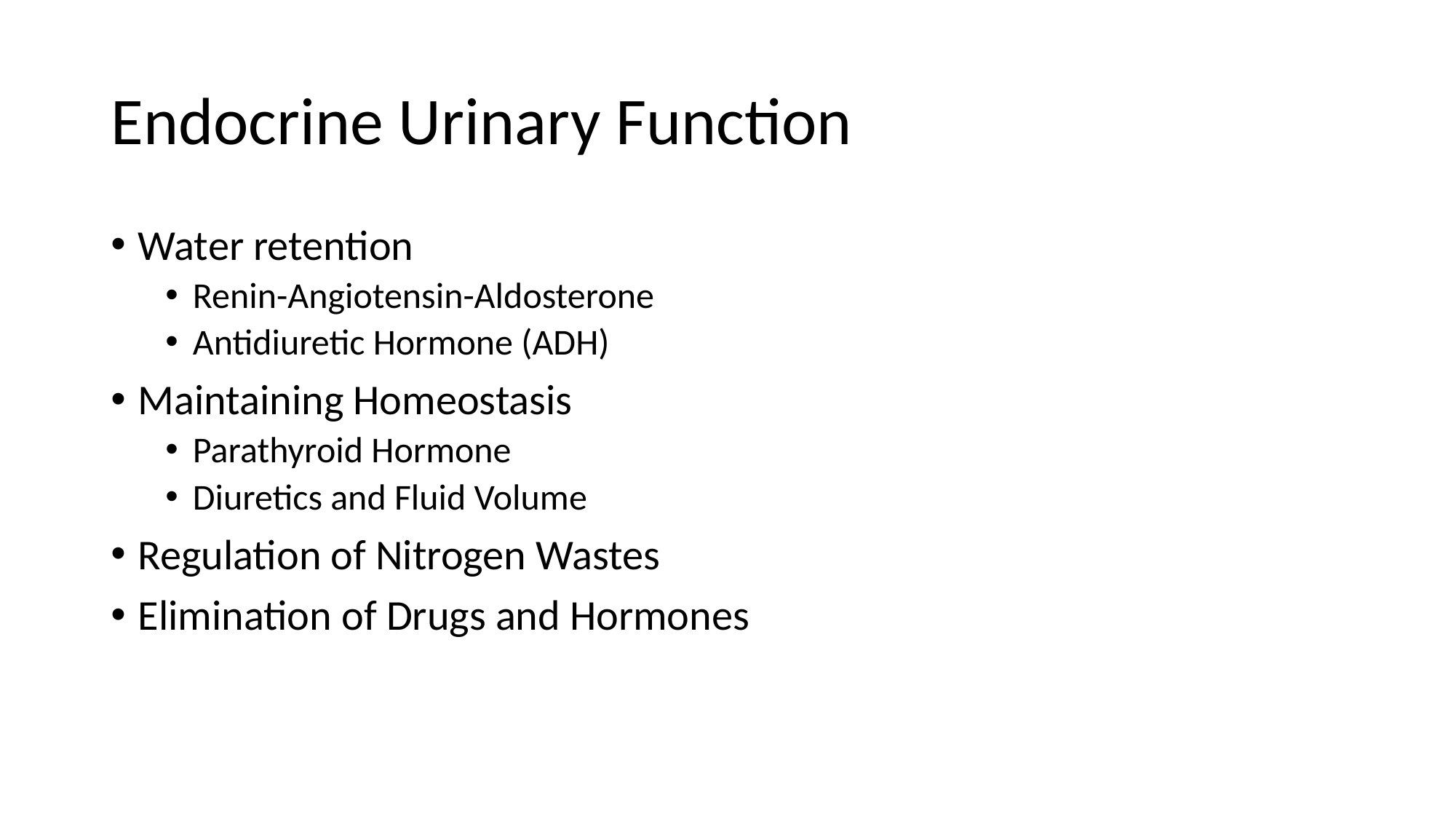

# Endocrine Urinary Function
Water retention
Renin-Angiotensin-Aldosterone
Antidiuretic Hormone (ADH)
Maintaining Homeostasis
Parathyroid Hormone
Diuretics and Fluid Volume
Regulation of Nitrogen Wastes
Elimination of Drugs and Hormones